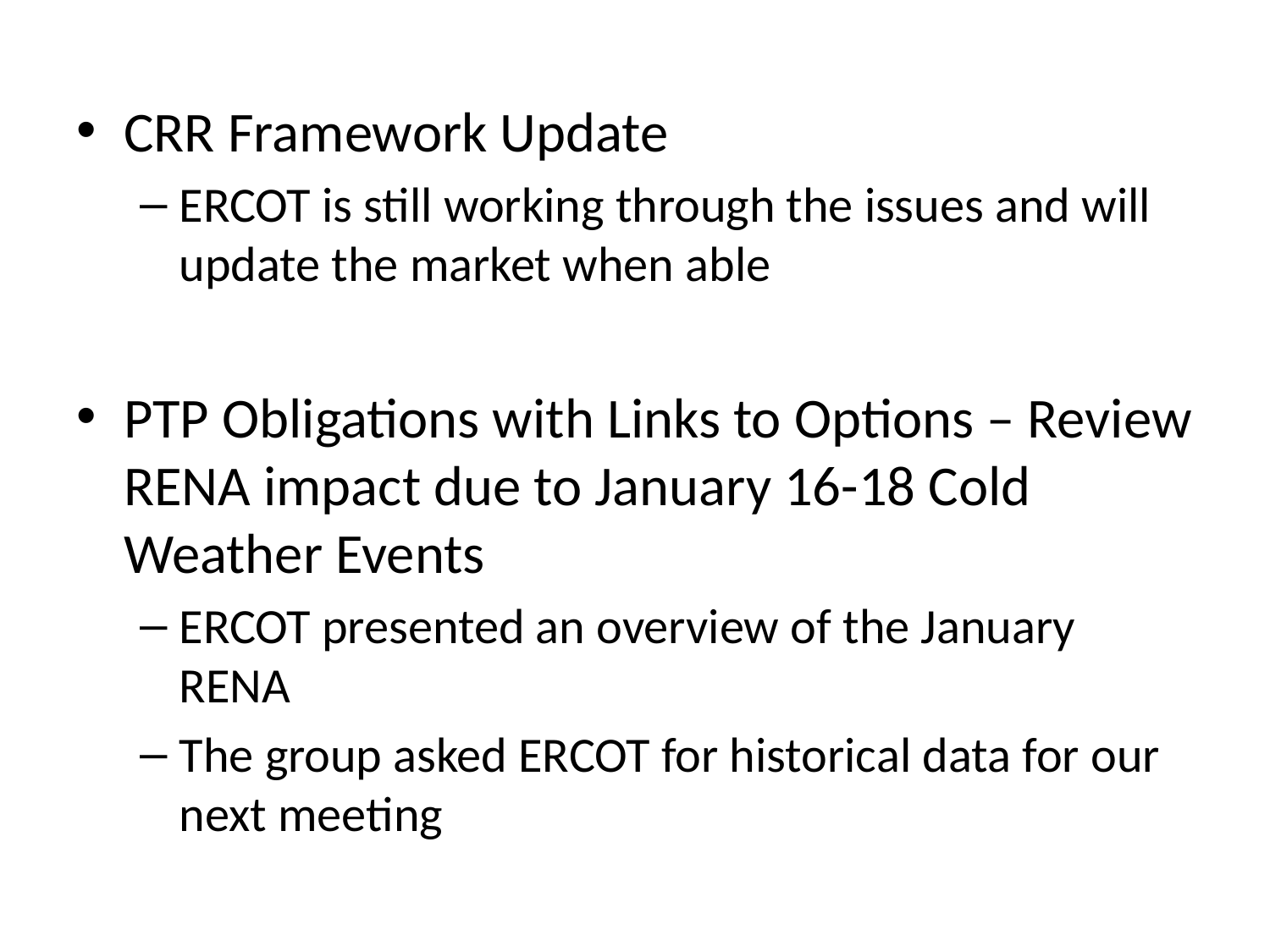

CRR Framework Update
ERCOT is still working through the issues and will update the market when able

PTP Obligations with Links to Options – Review RENA impact due to January 16-18 Cold Weather Events
ERCOT presented an overview of the January RENA
The group asked ERCOT for historical data for our next meeting